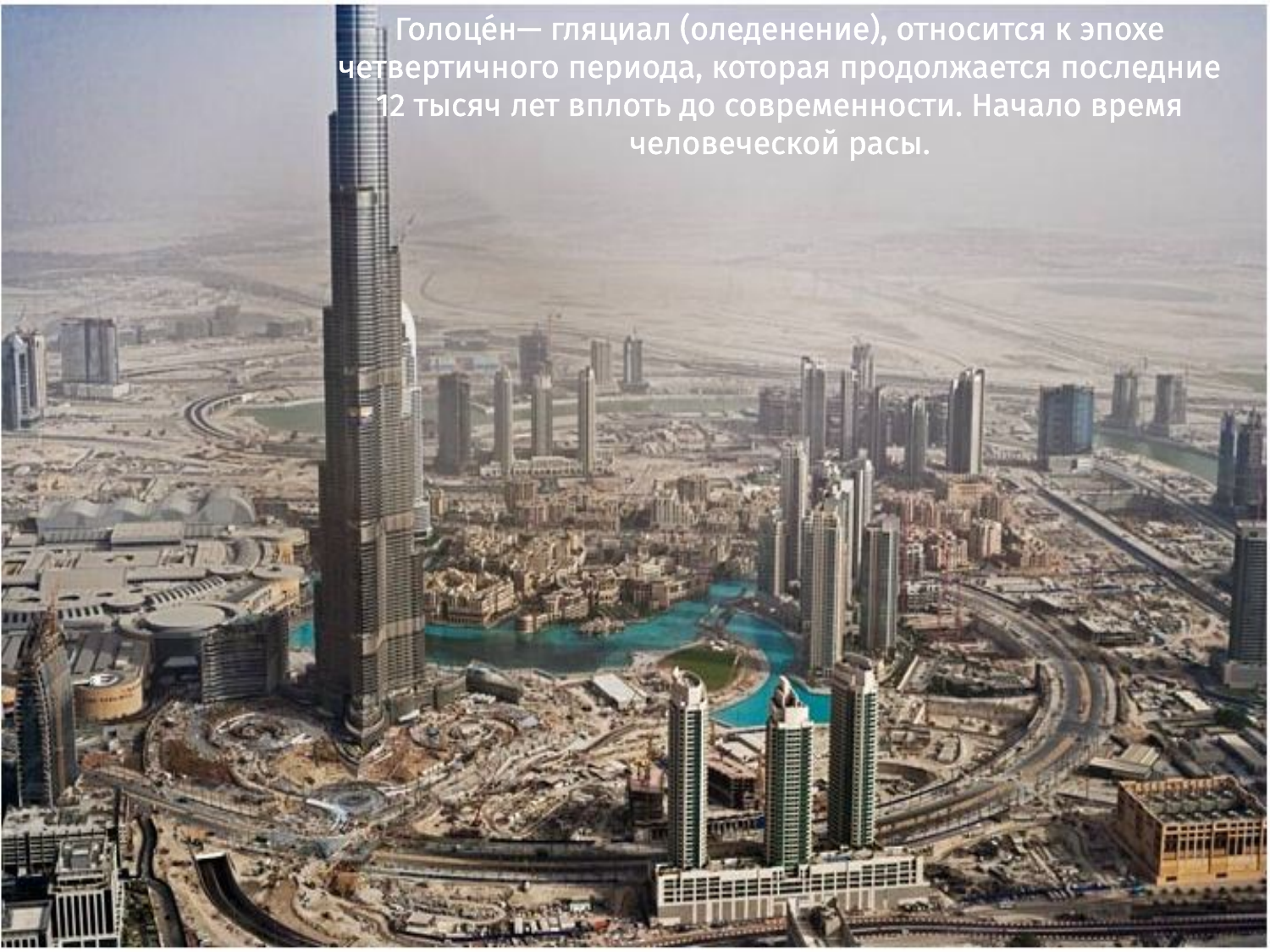

Голоце́н— гляциал (оледенение), относится к эпохе четвертичного периода, которая продолжается последние 12 тысяч лет вплоть до современности. Начало время человеческой расы.